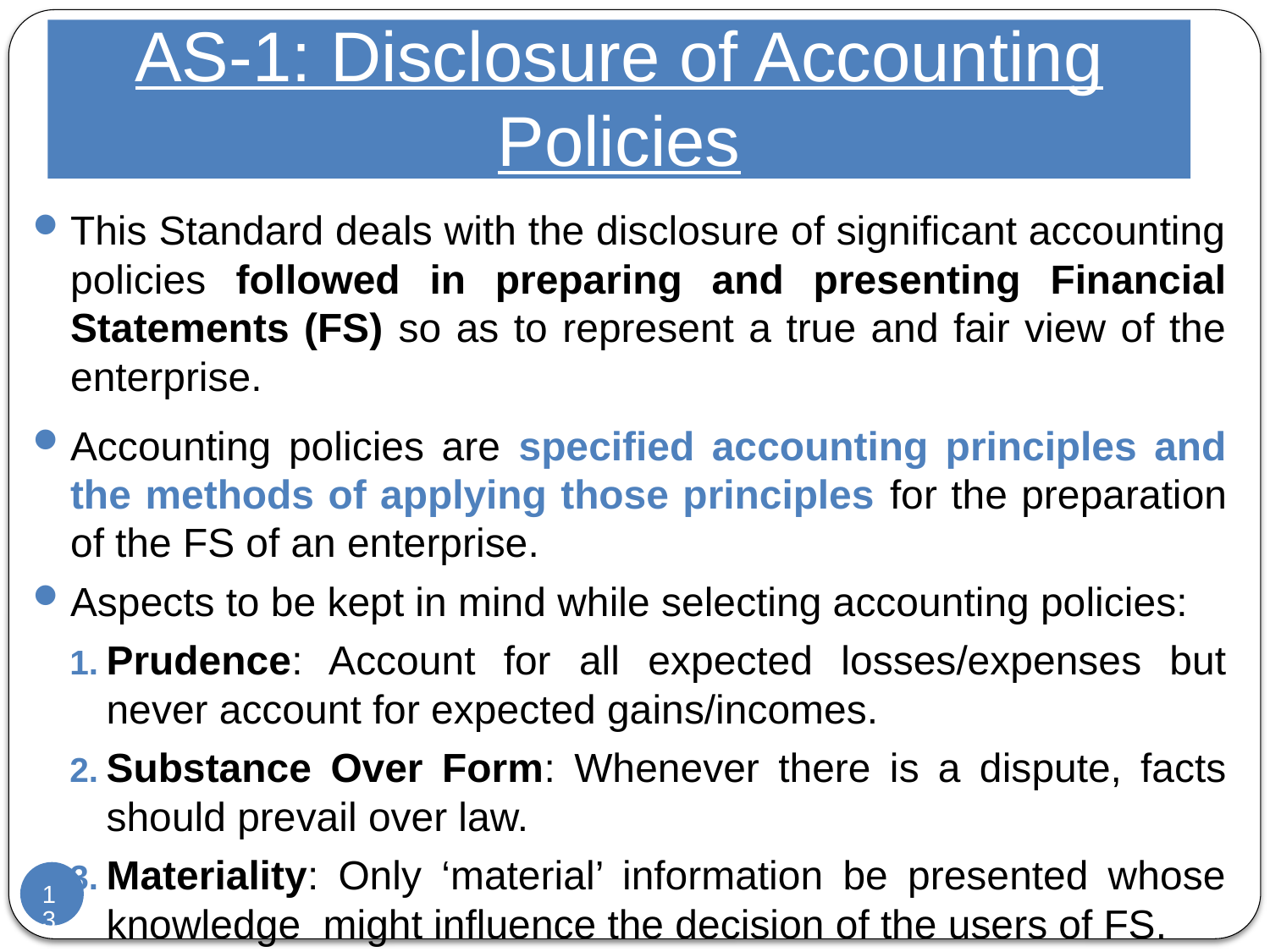

# AS-1: Disclosure of Accounting Policies
This Standard deals with the disclosure of significant accounting policies followed in preparing and presenting Financial Statements (FS) so as to represent a true and fair view of the enterprise.
Accounting policies are specified accounting principles and the methods of applying those principles for the preparation of the FS of an enterprise.
Aspects to be kept in mind while selecting accounting policies:
Prudence: Account for all expected losses/expenses but never account for expected gains/incomes.
Substance Over Form: Whenever there is a dispute, facts should prevail over law.
Materiality: Only ‘material’ information be presented whose knowledge  might influence the decision of the users of FS.
13